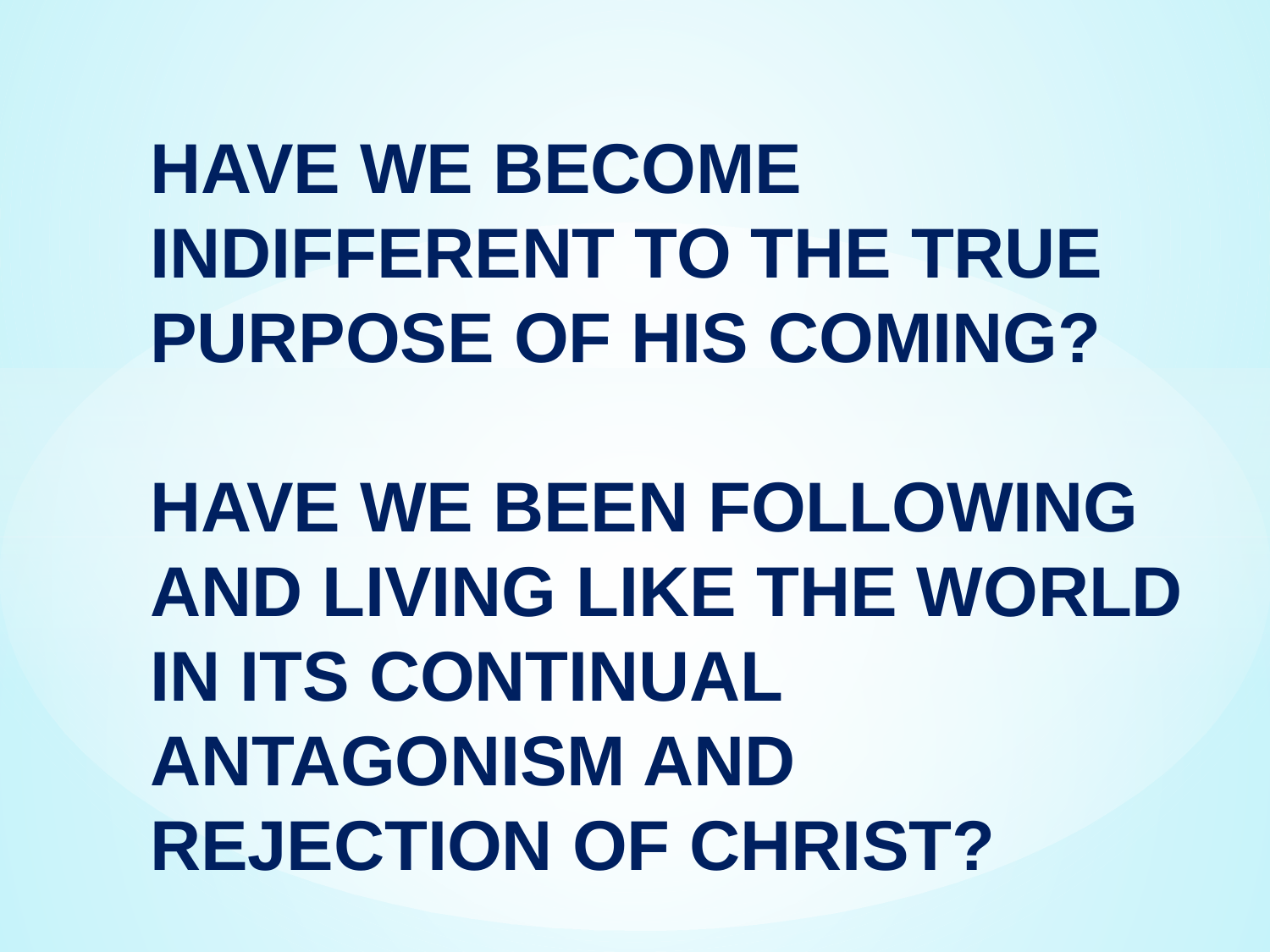

HAVE WE BECOME INDIFFERENT TO THE TRUE PURPOSE OF HIS COMING?

HAVE WE BEEN FOLLOWING AND LIVING LIKE THE WORLD IN ITS CONTINUAL ANTAGONISM AND REJECTION OF CHRIST?